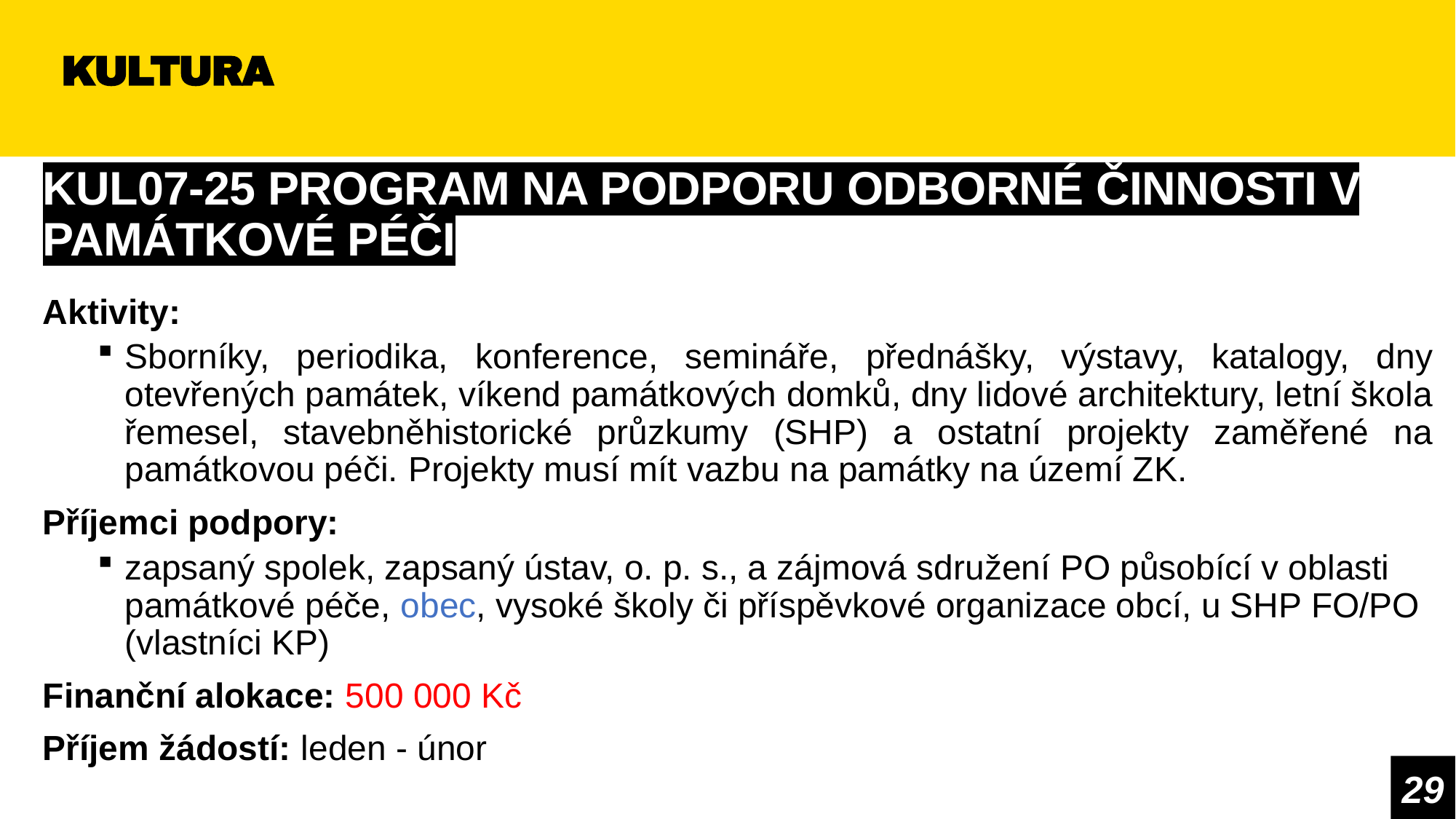

# KULTURA
KUL07-25 PROGRAM NA PODPORU ODBORNÉ ČINNOSTI V PAMÁTKOVÉ PÉČI
Aktivity:
Sborníky, periodika, konference, semináře, přednášky, výstavy, katalogy, dny otevřených památek, víkend památkových domků, dny lidové architektury, letní škola řemesel, stavebněhistorické průzkumy (SHP) a ostatní projekty zaměřené na památkovou péči. Projekty musí mít vazbu na památky na území ZK.
Příjemci podpory:
zapsaný spolek, zapsaný ústav, o. p. s., a zájmová sdružení PO působící v oblasti památkové péče, obec, vysoké školy či příspěvkové organizace obcí, u SHP FO/PO (vlastníci KP)
Finanční alokace: 500 000 Kč
Příjem žádostí: leden - únor

29